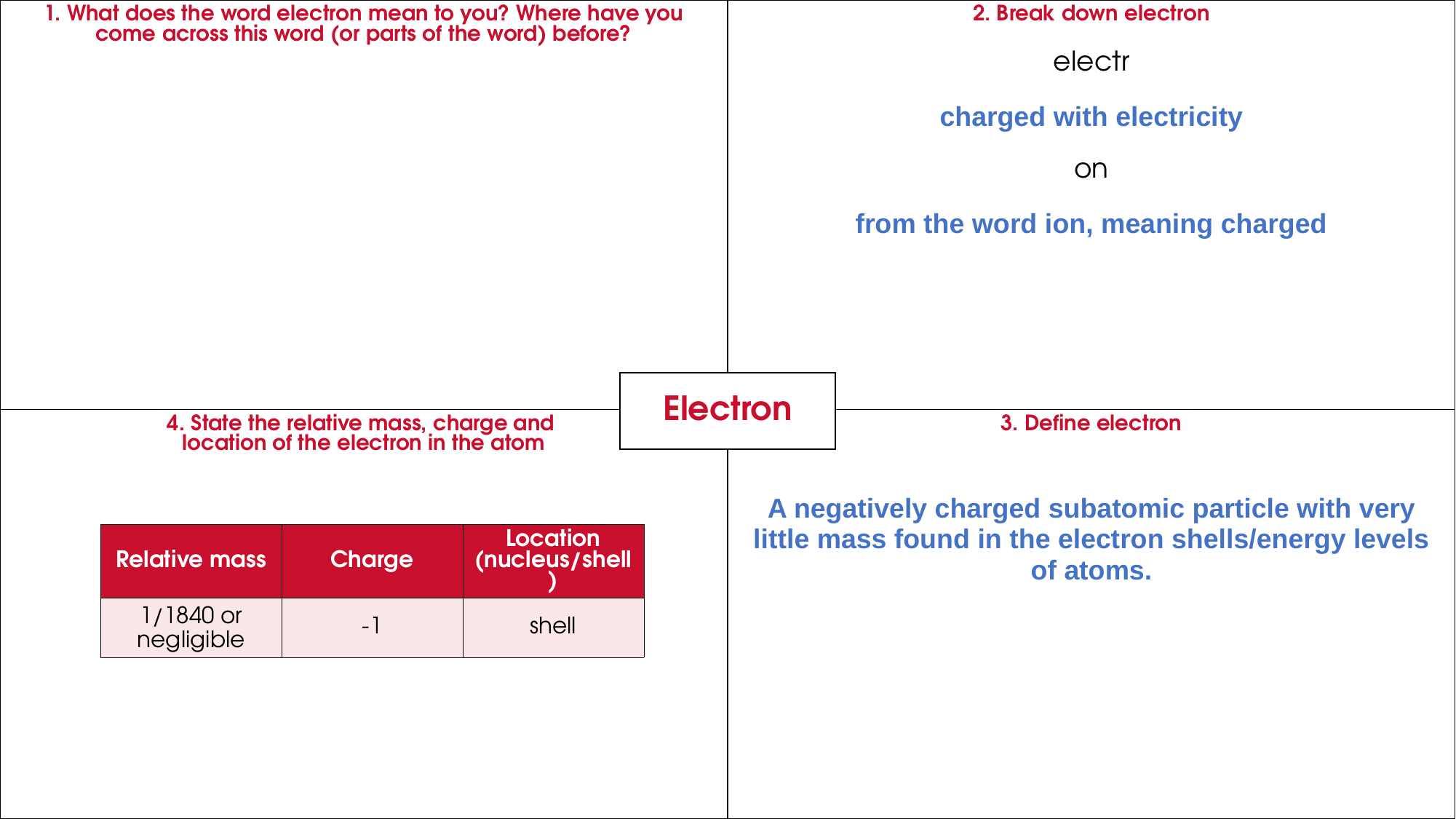

| 1. What does the word electron mean to you? Where have you come across this word (or parts of the word) before? | 2. Break down electron electr charged with electricity on from the word ion, meaning charged |
| --- | --- |
| 4. State the relative mass, charge and location of the electron in the atom | 3. Define electron A negatively charged subatomic particle with very little mass found in the electron shells/energy levels of atoms. |
| Electron |
| --- |
| Relative mass | Charge | Location (nucleus/shell) |
| --- | --- | --- |
| 1/1840 or negligible | -1 | shell |